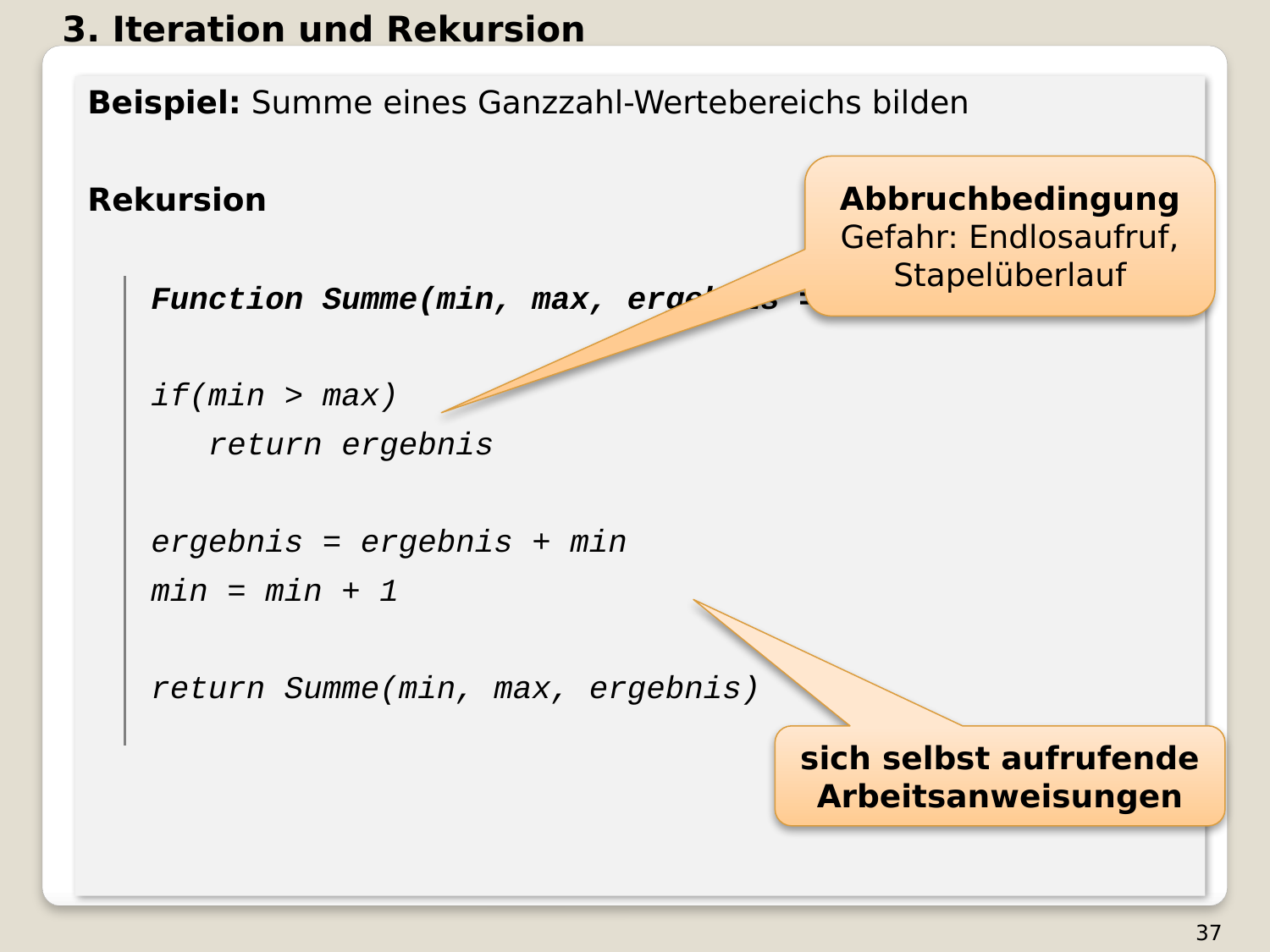

3. Iteration und Rekursion
Beispiel: Summe eines Ganzzahl-Wertebereichs bilden

Rekursion

Function Summe(min, max, ergebnis = 0)

if(min > max)
   return ergebnis

ergebnis = ergebnis + min
min = min + 1

return Summe(min, max, ergebnis)

Abbruchbedingung
Gefahr: Endlosaufruf, Stapelüberlauf
sich selbst aufrufende Arbeitsanweisungen